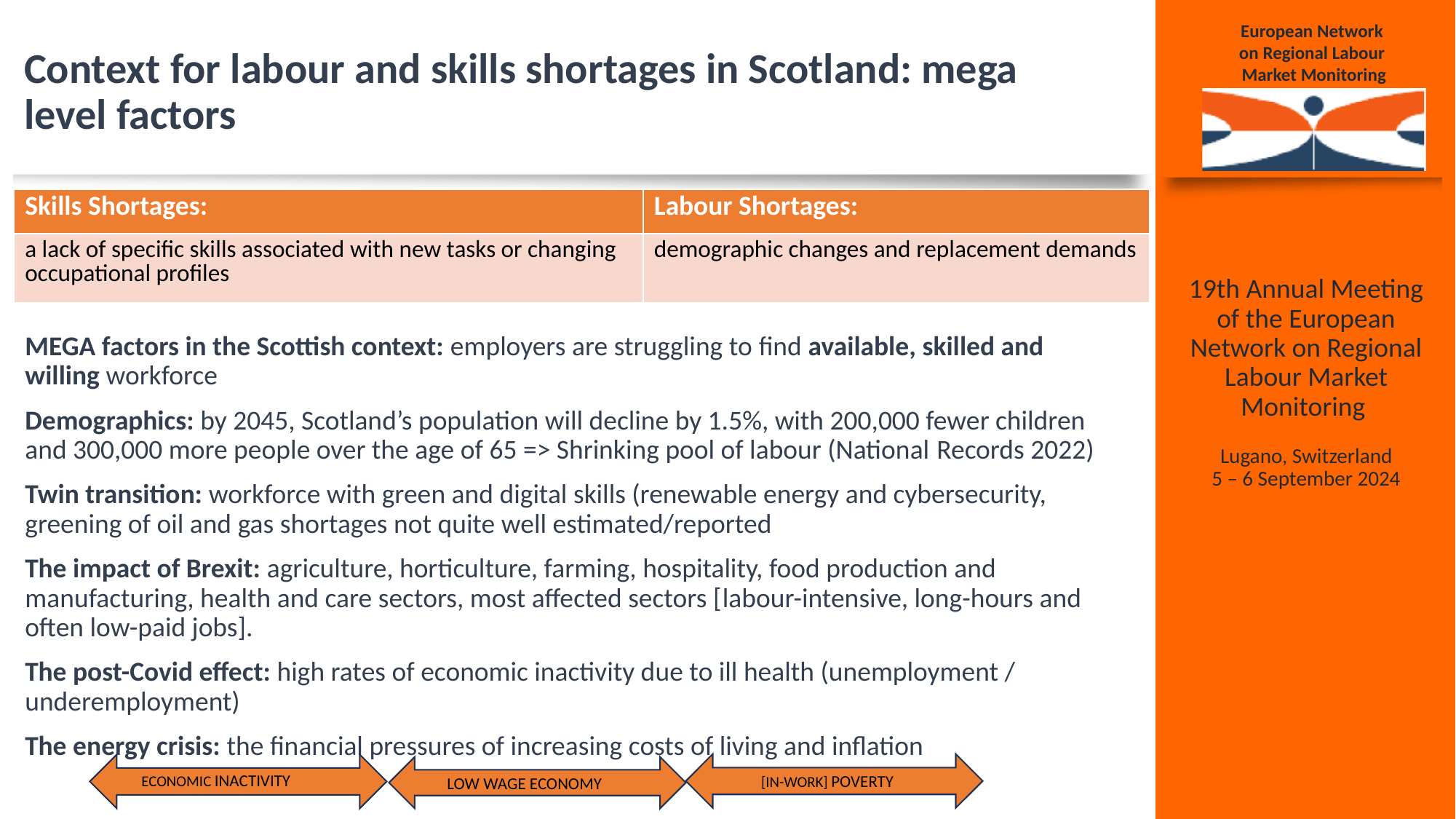

# Context for labour and skills shortages in Scotland: mega level factors

MEGA factors in the Scottish context: employers are struggling to find available, skilled and willing workforce
Demographics: by 2045, Scotland’s population will decline by 1.5%, with 200,000 fewer children and 300,000 more people over the age of 65 => Shrinking pool of labour (National Records 2022)
Twin transition: workforce with green and digital skills (renewable energy and cybersecurity, greening of oil and gas shortages not quite well estimated/reported
The impact of Brexit: agriculture, horticulture, farming, hospitality, food production and manufacturing, health and care sectors, most affected sectors [labour-intensive, long-hours and often low-paid jobs].
The post-Covid effect: high rates of economic inactivity due to ill health (unemployment / underemployment)
The energy crisis: the financial pressures of increasing costs of living and inflation

| Skills Shortages: | Labour Shortages: |
| --- | --- |
| a lack of specific skills associated with new tasks or changing occupational profiles | demographic changes and replacement demands |

ECONOMIC INACTIVITY
[IN-WORK] POVERTY
LOW WAGE ECONOMY